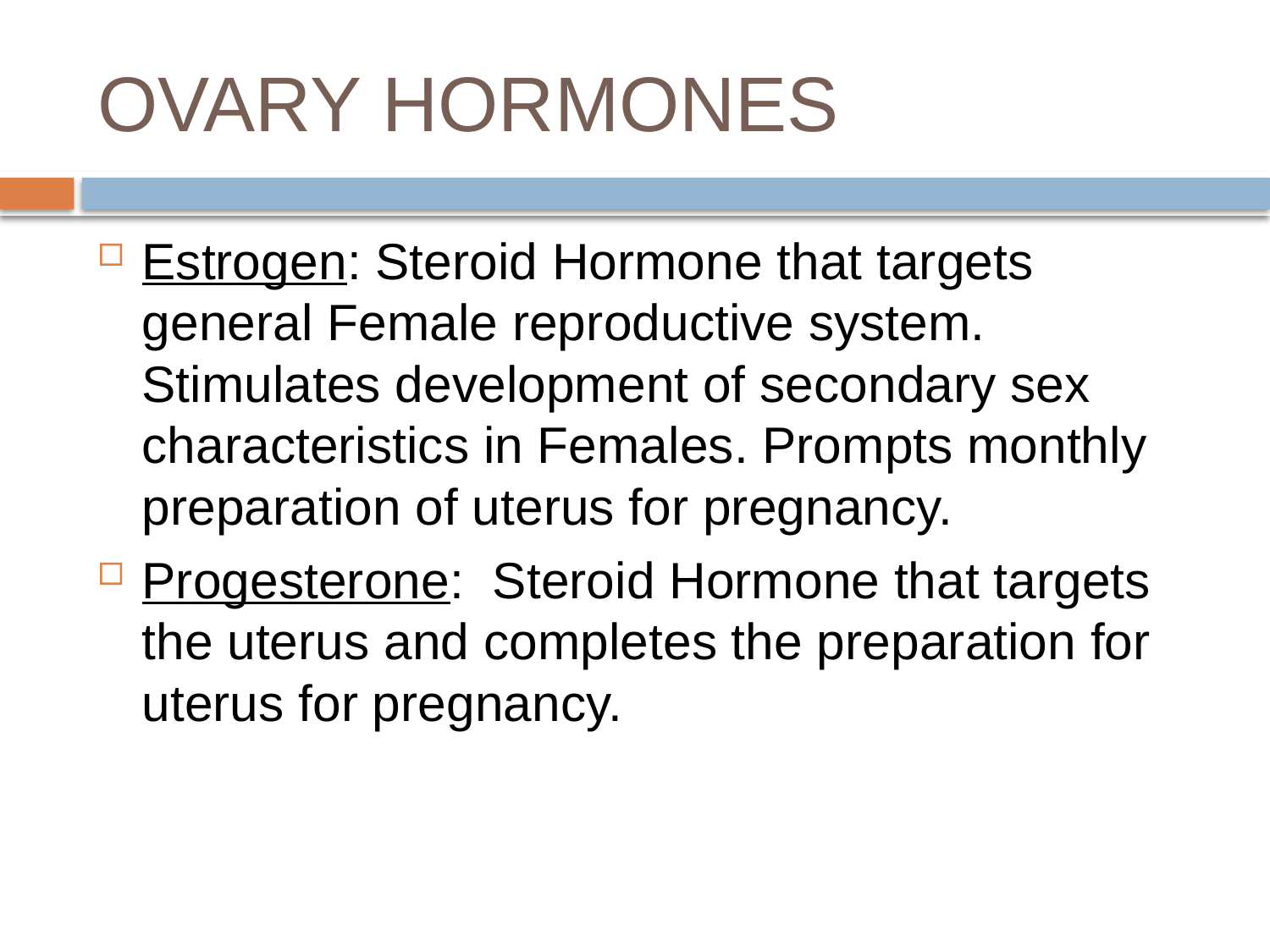

# OVARY HORMONES
Estrogen: Steroid Hormone that targets general Female reproductive system. Stimulates development of secondary sex characteristics in Females. Prompts monthly preparation of uterus for pregnancy.
Progesterone:  Steroid Hormone that targets the uterus and completes the preparation for uterus for pregnancy.